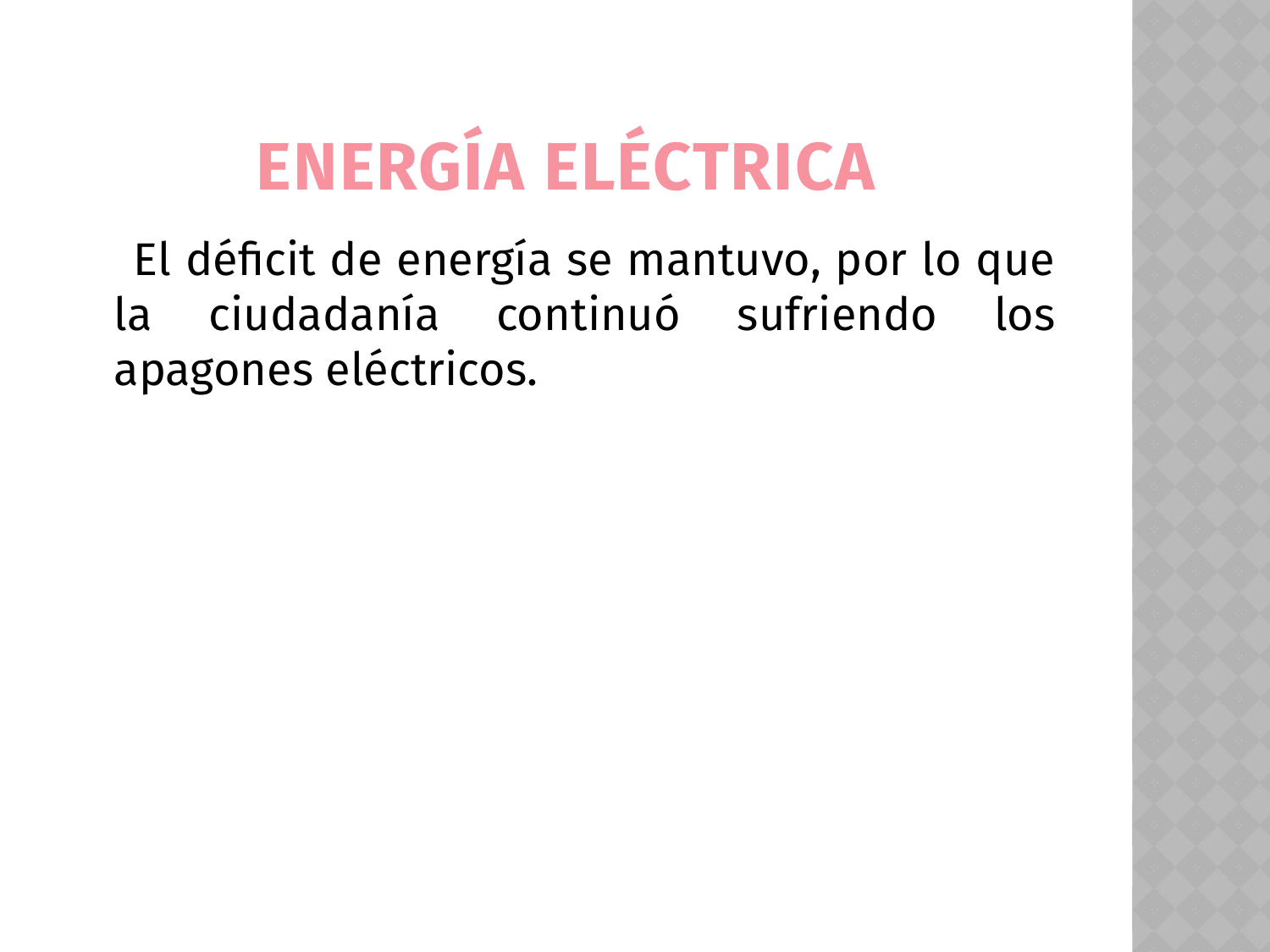

# Energía Eléctrica
    El déficit de energía se mantuvo, por lo que la ciudadanía continuó sufriendo los apagones eléctricos.